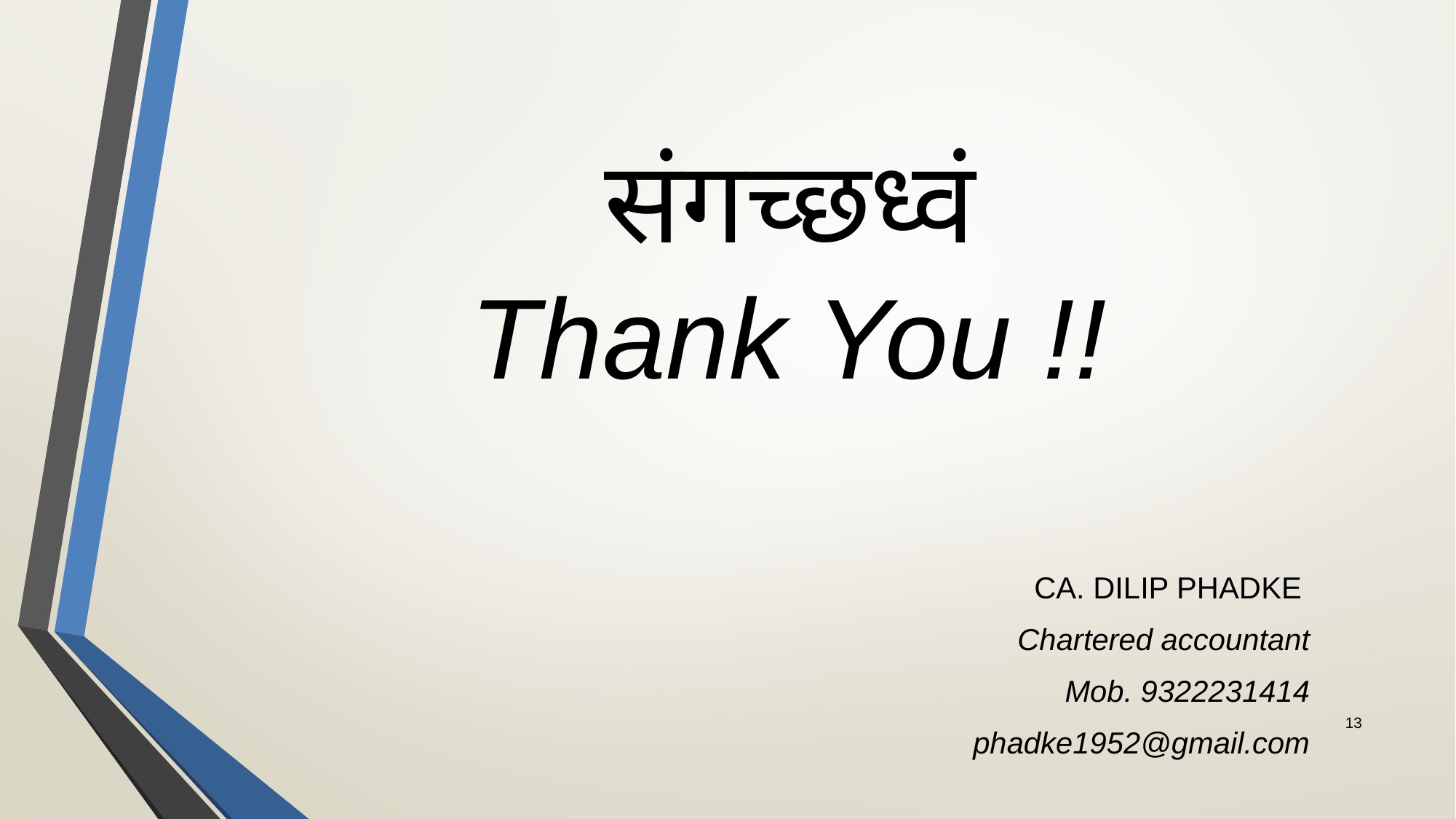

# संगच्छध्वं Thank You !!
CA. DILIP PHADKE
Chartered accountant
Mob. 9322231414
phadke1952@gmail.com
13